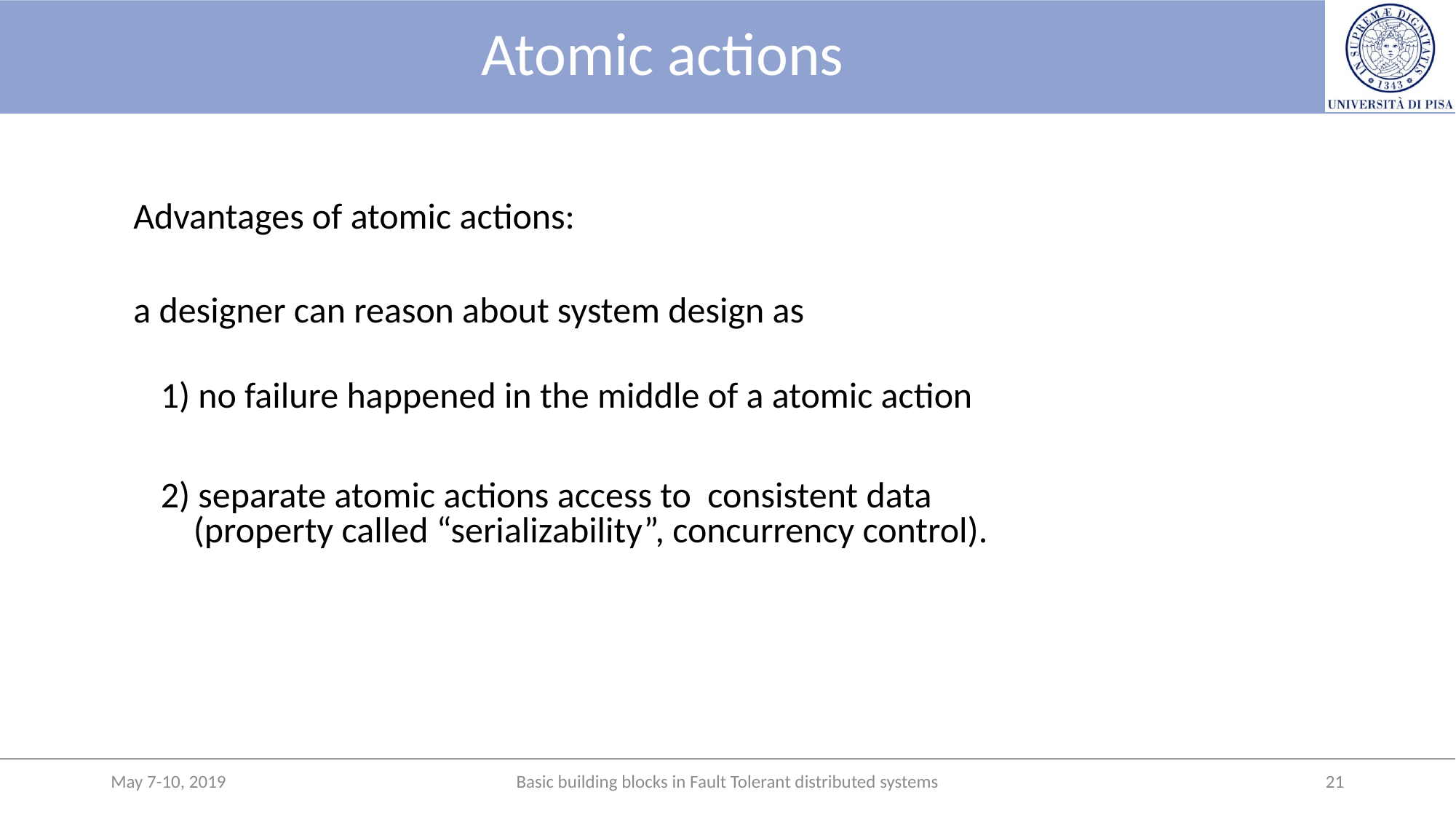

# Atomic actions
Advantages of atomic actions:
a designer can reason about system design as
	1) no failure happened in the middle of a atomic action

	2) separate atomic actions access to  consistent data
    (property called “serializability”, concurrency control).

May 7-10, 2019
Basic building blocks in Fault Tolerant distributed systems
21